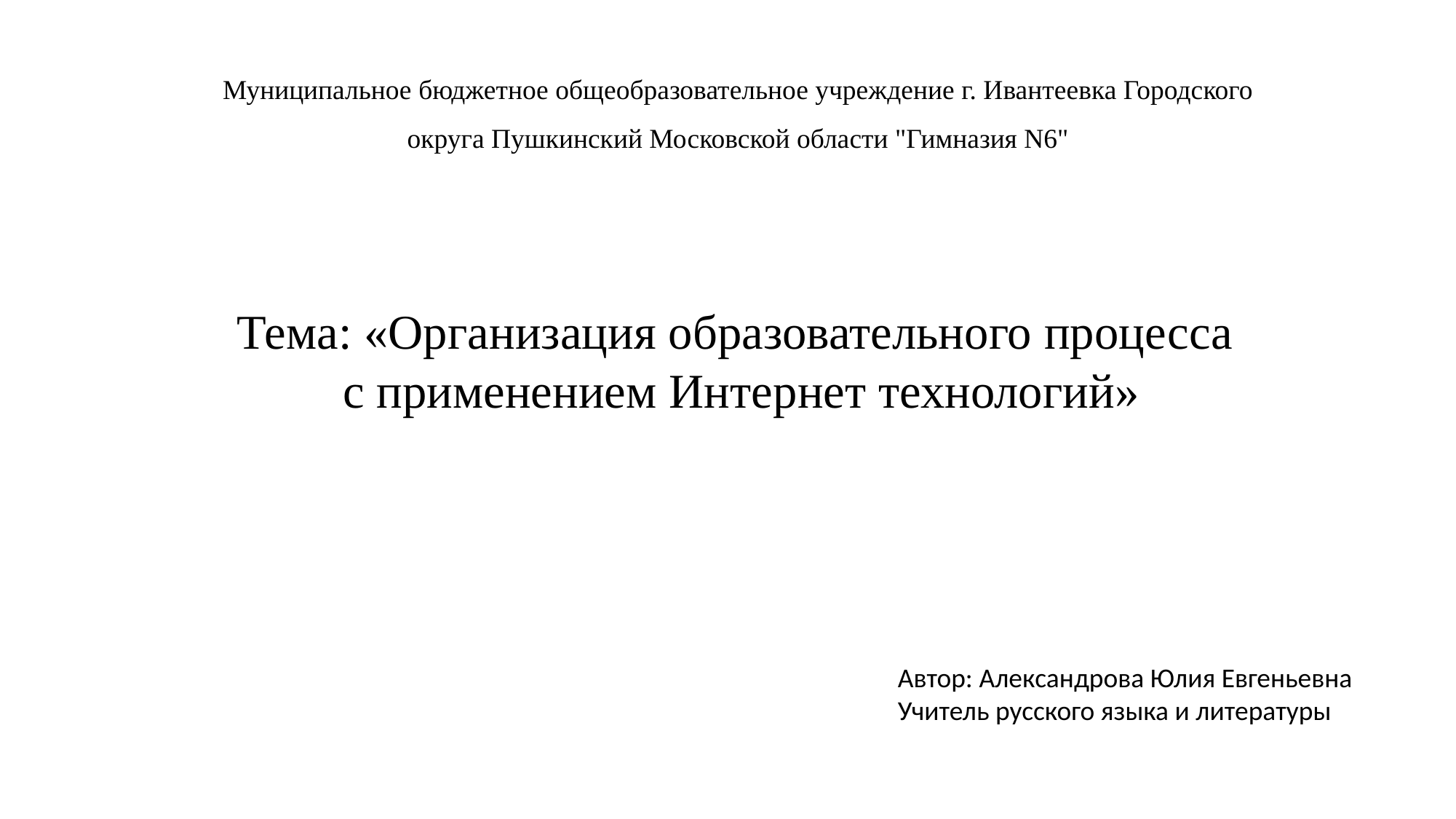

Муниципальное бюджетное общеобразовательное учреждение г. Ивантеевка Городского округа Пушкинский Московской области "Гимназия N6"
Тема: «Организация образовательного процесса
с применением Интернет технологий»
Автор: Александрова Юлия Евгеньевна
Учитель русского языка и литературы